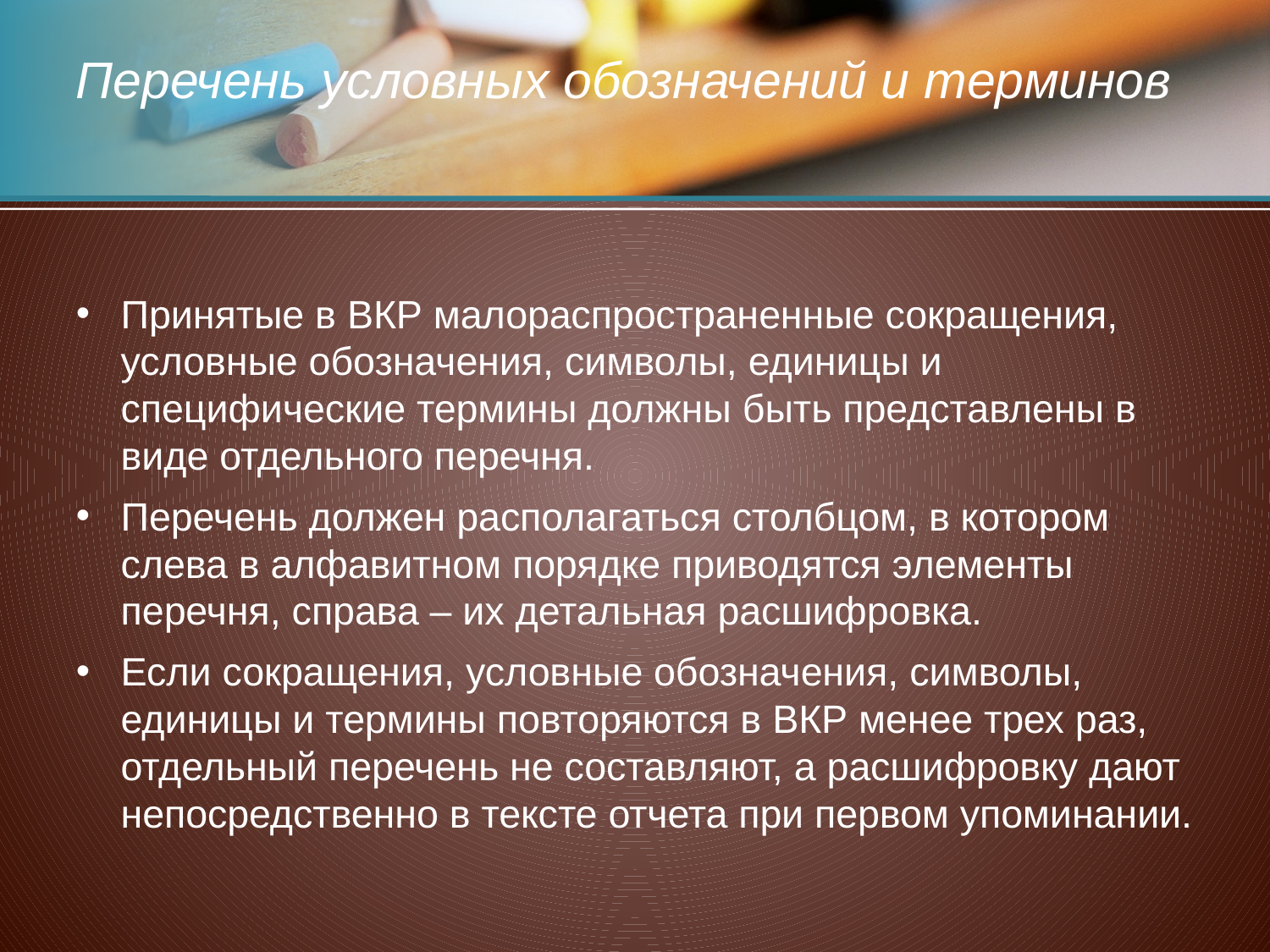

# Перечень условных обозначений и терминов

Принятые в ВКР малораспространенные сокращения, условные обозначения, символы, единицы и специфические термины должны быть представлены в виде отдельного перечня.
Перечень должен располагаться столбцом, в котором слева в алфавитном порядке приводятся элементы перечня, справа – их детальная расшифровка.
Если сокращения, условные обозначения, символы, единицы и термины повторяются в ВКР менее трех раз, отдельный перечень не составляют, а расшифровку дают непосредственно в тексте отчета при первом упоминании.